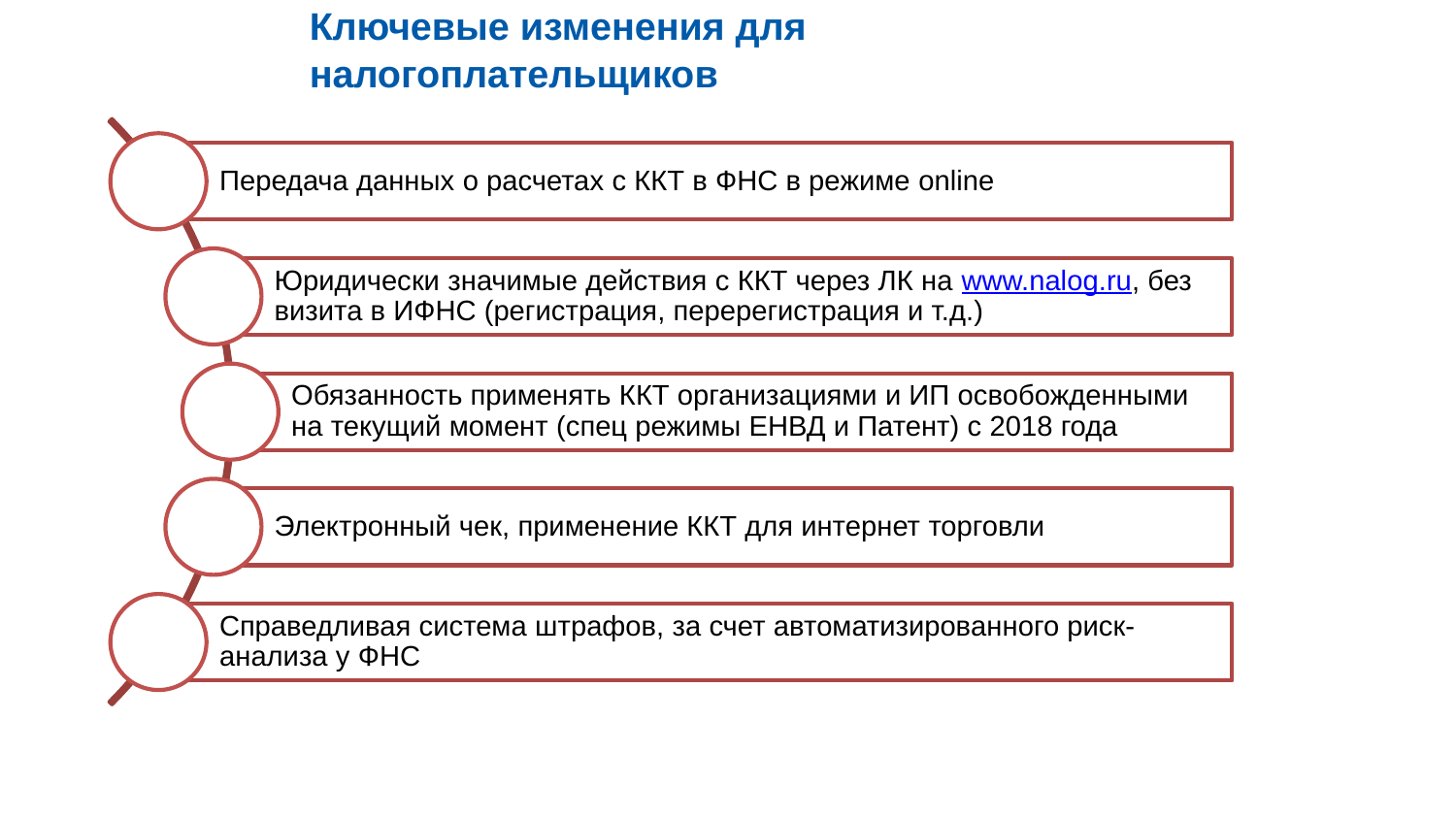

# Ключевые изменения для налогоплательщиков
Передача данных о расчетах с ККТ в ФНС в режиме online
Юридически значимые действия с ККТ через ЛК на www.nalog.ru, без визита в ИФНС (регистрация, перерегистрация и т.д.)
Обязанность применять ККТ организациями и ИП освобожденными на текущий момент (спец режимы ЕНВД и Патент) с 2018 года
Электронный чек, применение ККТ для интернет торговли
Справедливая система штрафов, за счет автоматизированного риск-анализа у ФНС